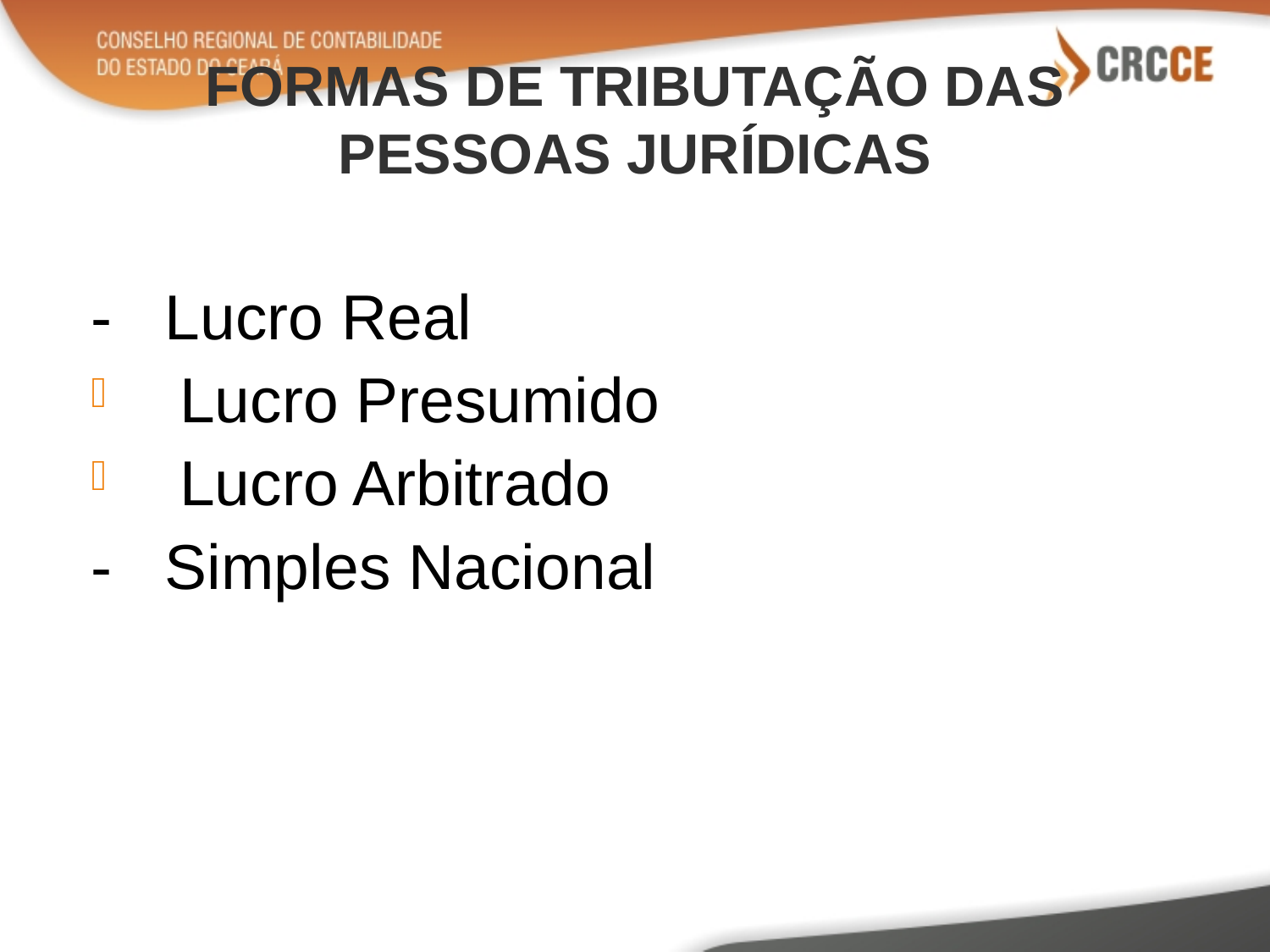

# FORMAS DE TRIBUTAÇÃO DAS PESSOAS JURÍDICAS

-   Lucro Real
   Lucro Presumido
   Lucro Arbitrado
-   Simples Nacional